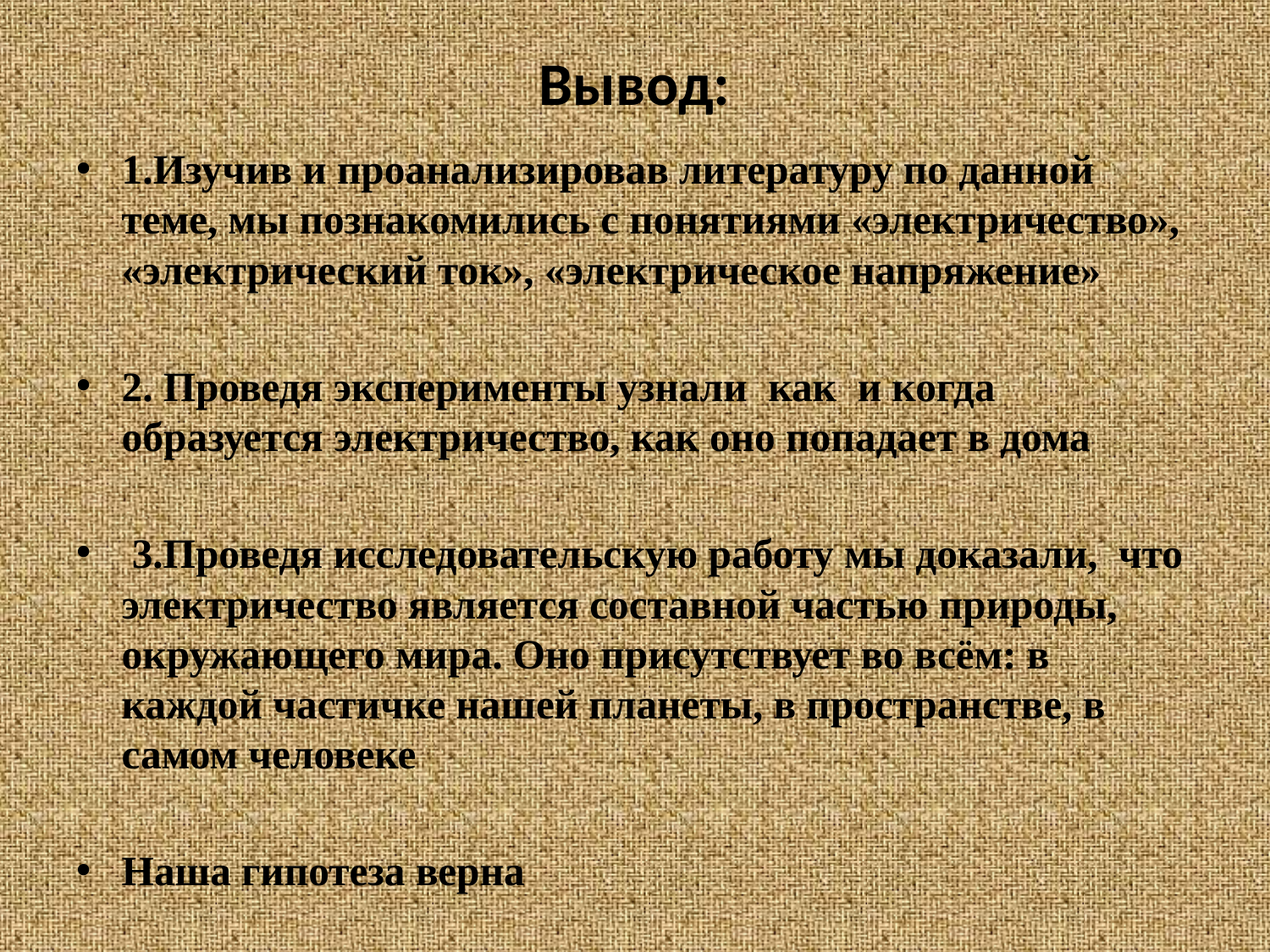

# Вывод:
1.Изучив и проанализировав литературу по данной теме, мы познакомились с понятиями «электричество», «электрический ток», «электрическое напряжение»

2. Проведя эксперименты узнали  как  и когда образуется электричество, как оно попадает в дома

 3.Проведя исследовательскую работу мы доказали,  что электричество является составной частью природы, окружающего мира. Оно присутствует во всём: в каждой частичке нашей планеты, в пространстве, в самом человеке

Наша гипотеза верна